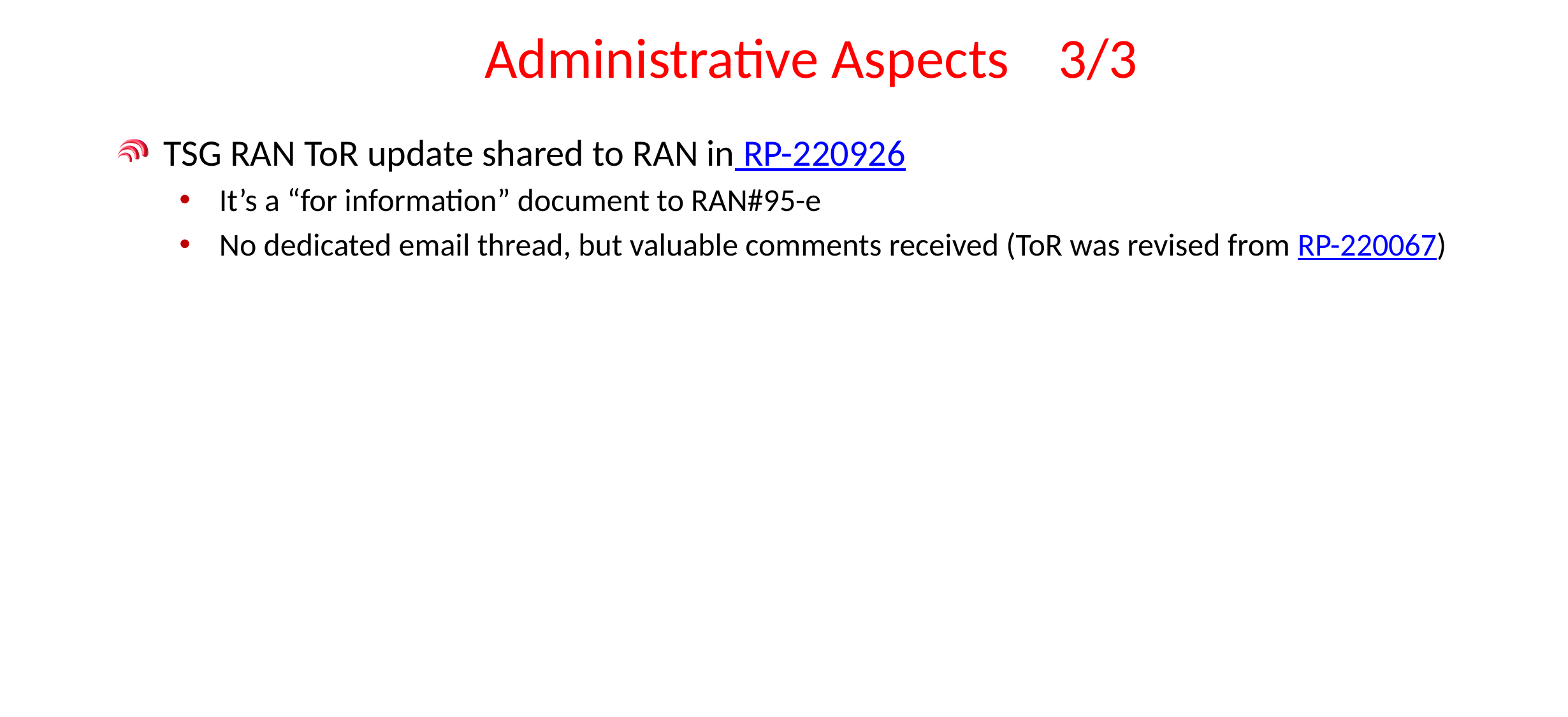

# Administrative Aspects	3/3
TSG RAN ToR update shared to RAN in RP-220926
It’s a “for information” document to RAN#95-e
No dedicated email thread, but valuable comments received (ToR was revised from RP-220067)